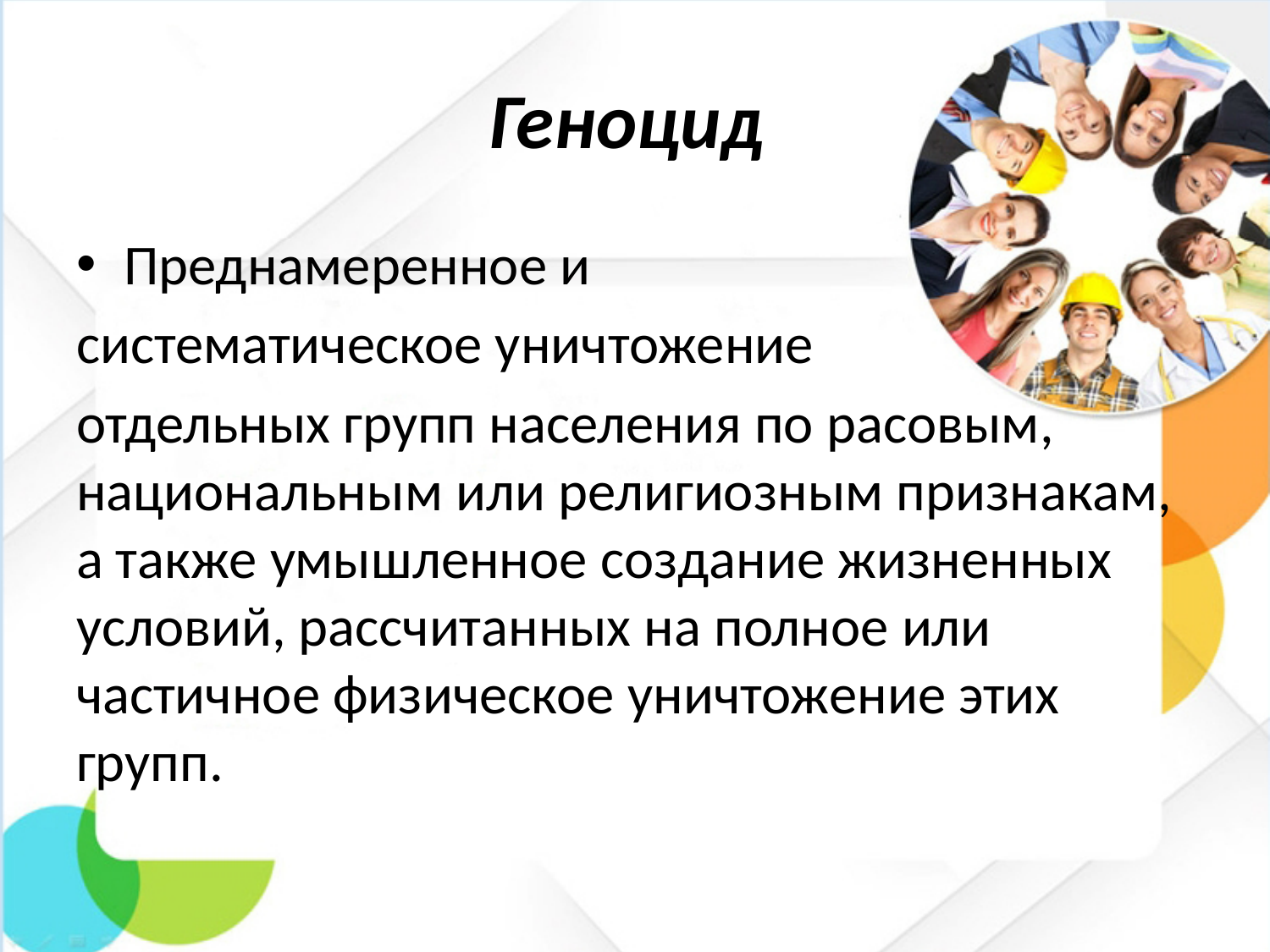

# Геноцид
Преднамеренное и
систематическое уничтожение
отдельных групп населения по расовым, национальным или религиозным признакам, а также умышленное создание жизненных условий, рассчитанных на полное или частичное физическое уничтожение этих групп.